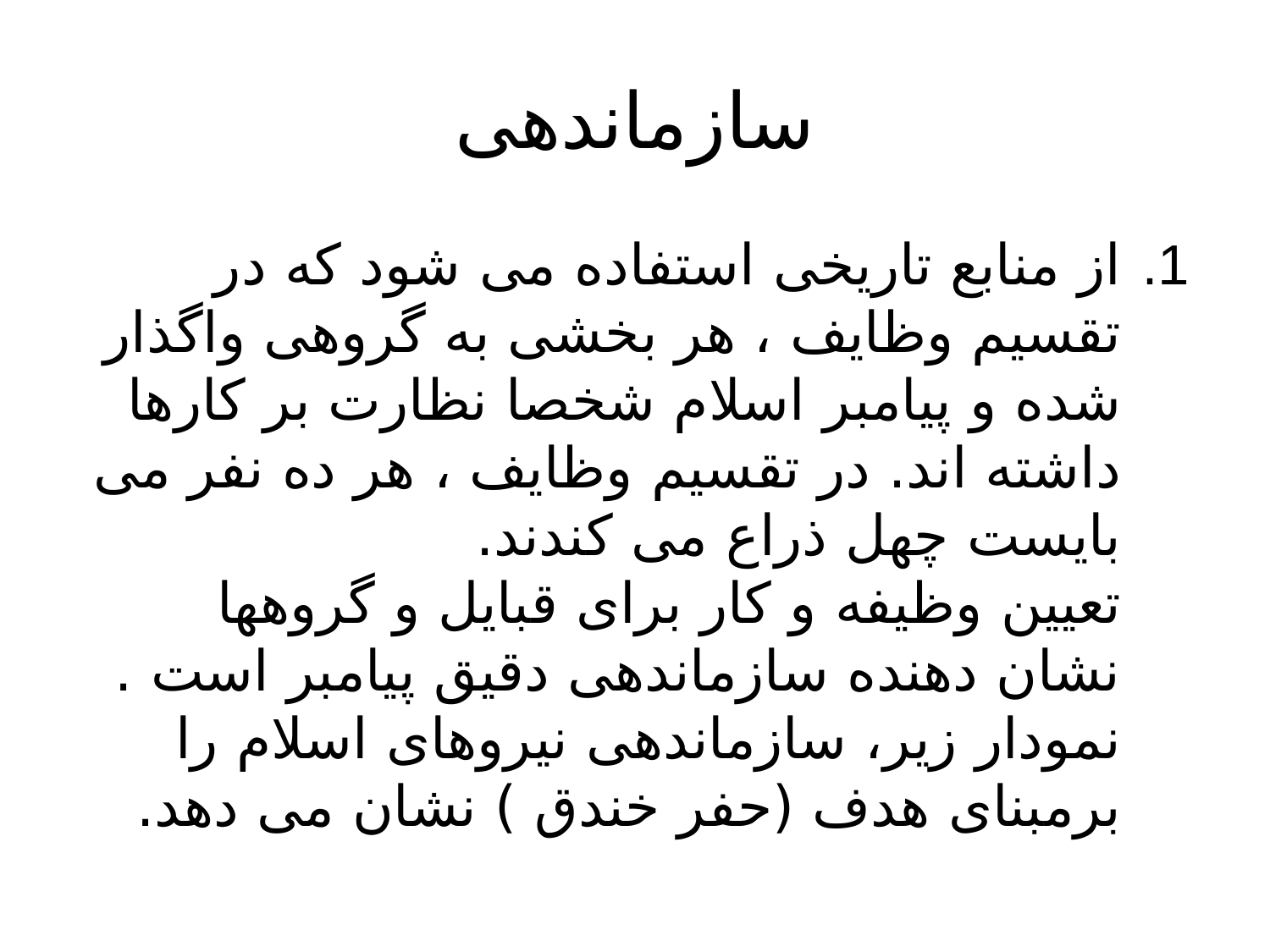

# سازماندهى
از منابع تاريخى استفاده مى شود كه در تقسيم وظايف ، هر بخشى به گروهى واگذار شده و پيامبر اسلام شخصا نظارت بر كارها داشته اند. در تقسيم وظايف ، هر ده نفر مى بايست چهل ذراع مى كندند.
تعيين وظيفه و كار براى قبايل و گروهها نشان دهنده سازماندهى دقيق پيامبر است . نمودار زير، سازماندهى نيروهاى اسلام را برمبناى هدف (حفر خندق ) نشان مى دهد.